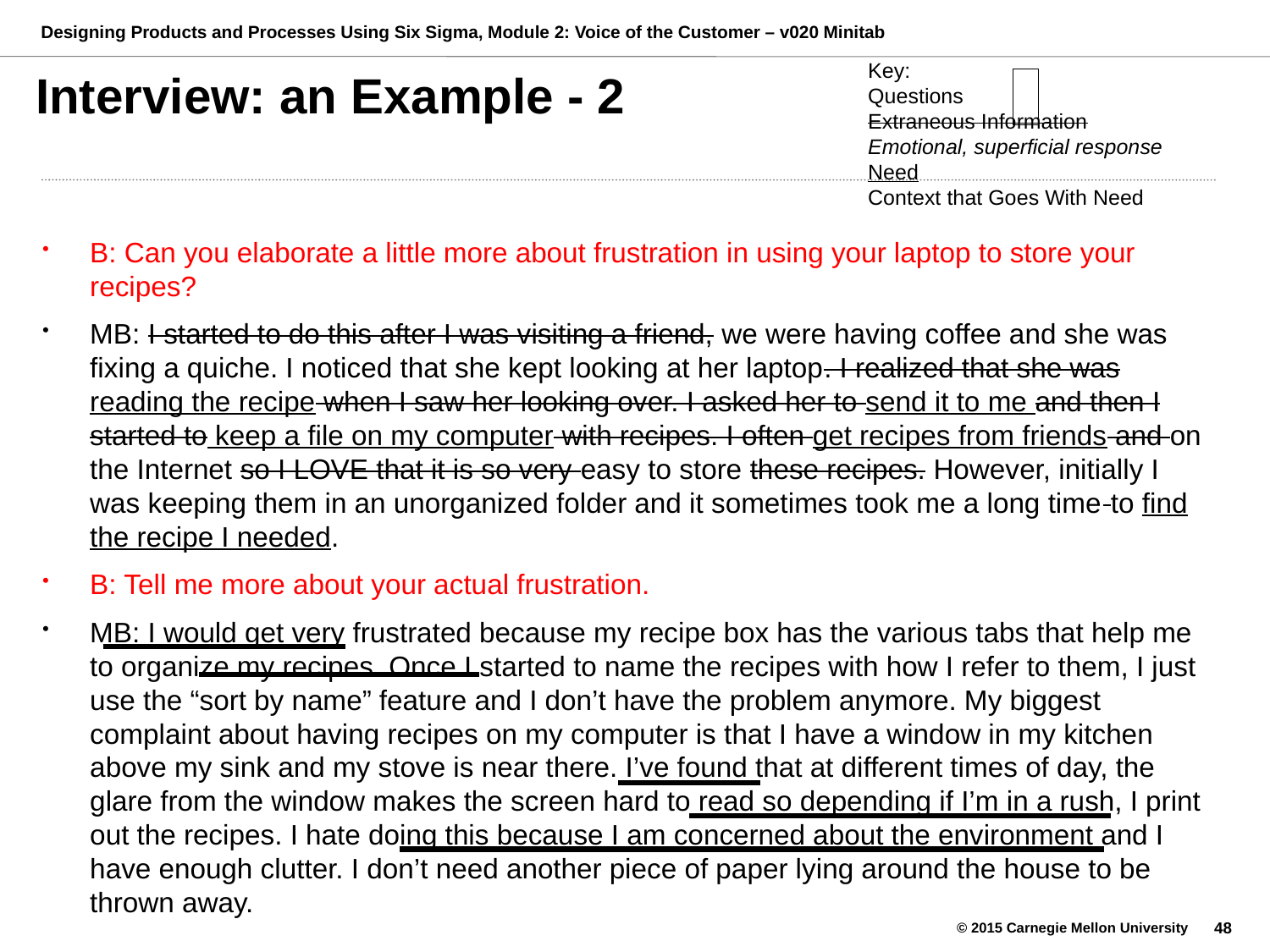

Key:
Questions
Extraneous Information
Emotional, superficial response
Need
Context that Goes With Need

# Interview: an Example - 2
B: Can you elaborate a little more about frustration in using your laptop to store your recipes?
MB: I started to do this after I was visiting a friend, we were having coffee and she was fixing a quiche. I noticed that she kept looking at her laptop. I realized that she was reading the recipe when I saw her looking over. I asked her to send it to me and then I started to keep a file on my computer with recipes. I often get recipes from friends and on the Internet so I LOVE that it is so very easy to store these recipes. However, initially I was keeping them in an unorganized folder and it sometimes took me a long time to find the recipe I needed.
B: Tell me more about your actual frustration.
MB: I would get very frustrated because my recipe box has the various tabs that help me to organize my recipes. Once I started to name the recipes with how I refer to them, I just use the “sort by name” feature and I don’t have the problem anymore. My biggest complaint about having recipes on my computer is that I have a window in my kitchen above my sink and my stove is near there. I’ve found that at different times of day, the glare from the window makes the screen hard to read so depending if I’m in a rush, I print out the recipes. I hate doing this because I am concerned about the environment and I have enough clutter. I don’t need another piece of paper lying around the house to be thrown away.